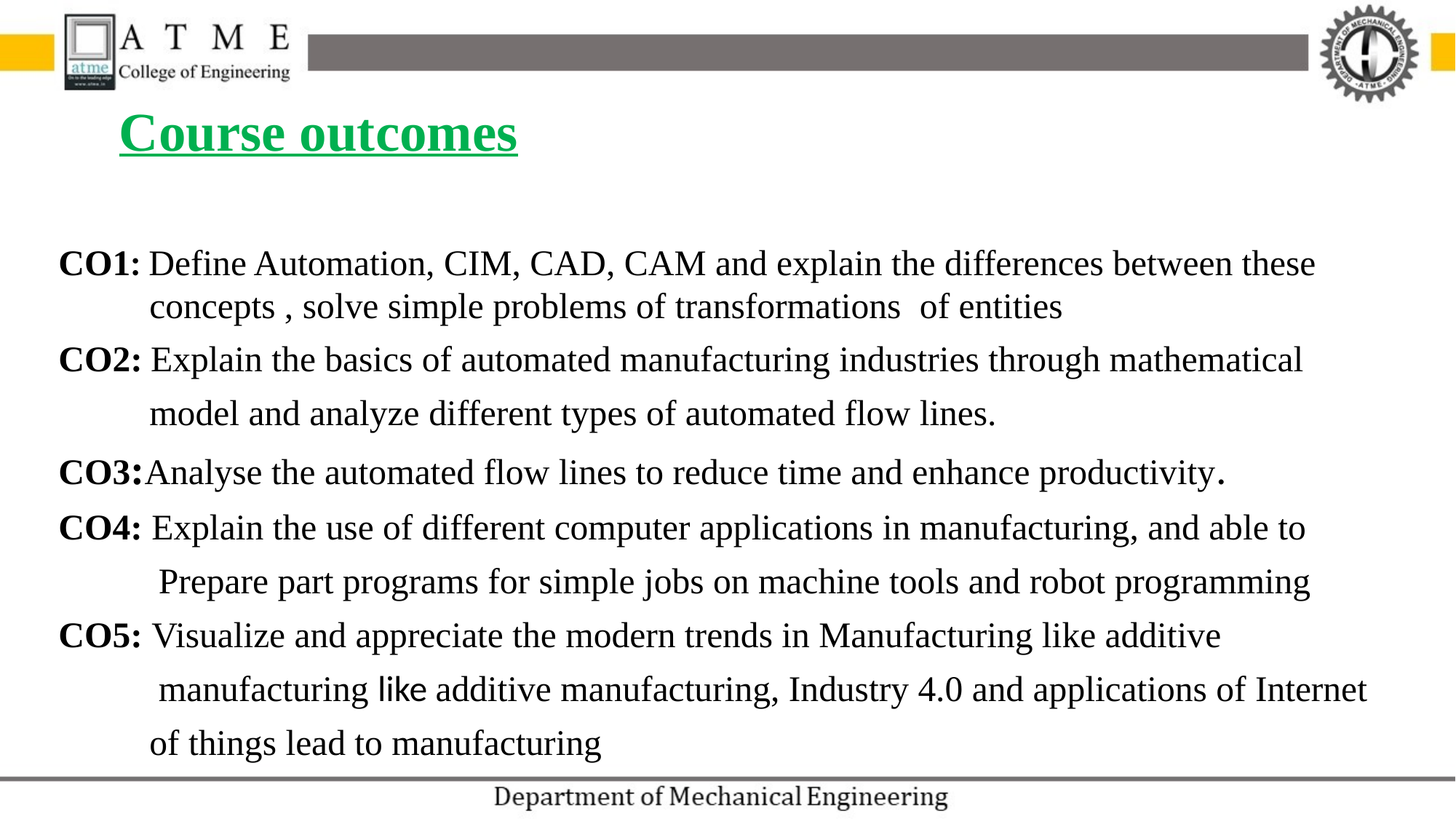

# Course outcomes
CO1: Define Automation, CIM, CAD, CAM and explain the differences between these
          concepts , solve simple problems of transformations  of entities
CO2: Explain the basics of automated manufacturing industries through mathematical
          model and analyze different types of automated flow lines.
CO3:Analyse the automated flow lines to reduce time and enhance productivity.
CO4: Explain the use of different computer applications in manufacturing, and able to
           Prepare part programs for simple jobs on machine tools and robot programming
CO5: Visualize and appreciate the modern trends in Manufacturing like additive
           manufacturing like additive manufacturing, Industry 4.0 and applications of Internet
          of things lead to manufacturing